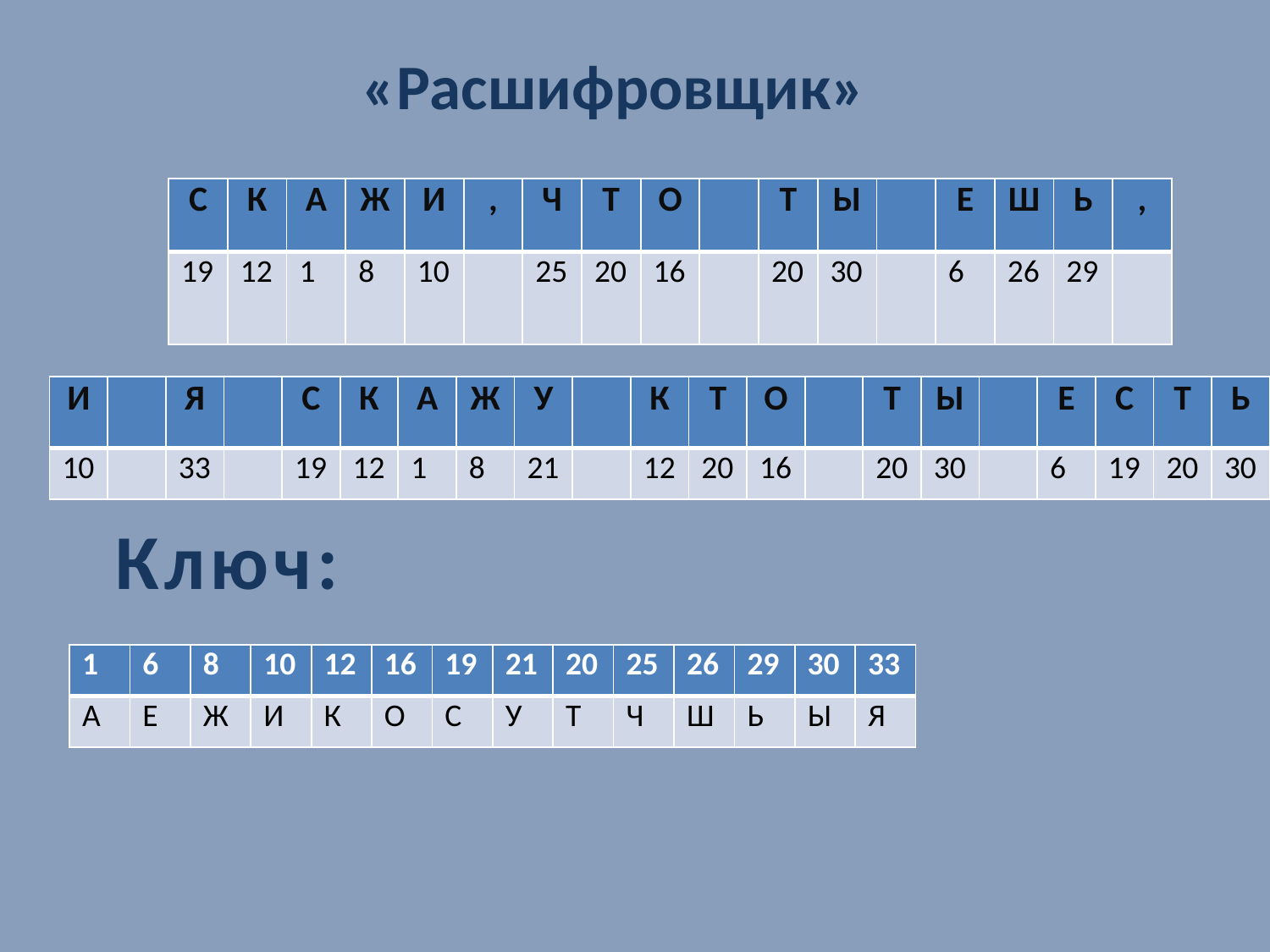

«Расшифровщик»
|  |  |  |  |  | , |  |  |  |  |  |  |  |  |  |  | , |
| --- | --- | --- | --- | --- | --- | --- | --- | --- | --- | --- | --- | --- | --- | --- | --- | --- |
| 19 | 12 | 1 | 8 | 10 |  | 25 | 20 | 16 |  | 20 | 30 |  | 6 | 26 | 29 |  |
| С | К | А | Ж | И | , | Ч | Т | О |  | Т | Ы |  | Е | Ш | Ь | , |
| --- | --- | --- | --- | --- | --- | --- | --- | --- | --- | --- | --- | --- | --- | --- | --- | --- |
|  |  |  |  |  |  |  |  |  |  |  |  |  |  |  |  |  |  |  |  |  |
| --- | --- | --- | --- | --- | --- | --- | --- | --- | --- | --- | --- | --- | --- | --- | --- | --- | --- | --- | --- | --- |
| 10 |  | 33 |  | 19 | 12 | 1 | 8 | 21 |  | 12 | 20 | 16 |  | 20 | 30 |  | 6 | 19 | 20 | 30 |
| И |  | Я |  | С | К | А | Ж | У |  | К | Т | О |  | Т | Ы |  | Е | С | Т | Ь |
| --- | --- | --- | --- | --- | --- | --- | --- | --- | --- | --- | --- | --- | --- | --- | --- | --- | --- | --- | --- | --- |
Ключ:
| 1 | 6 | 8 | 10 | 12 | 16 | 19 | 21 | 20 | 25 | 26 | 29 | 30 | 33 |
| --- | --- | --- | --- | --- | --- | --- | --- | --- | --- | --- | --- | --- | --- |
| А | Е | Ж | И | К | О | С | У | Т | Ч | Ш | Ь | Ы | Я |